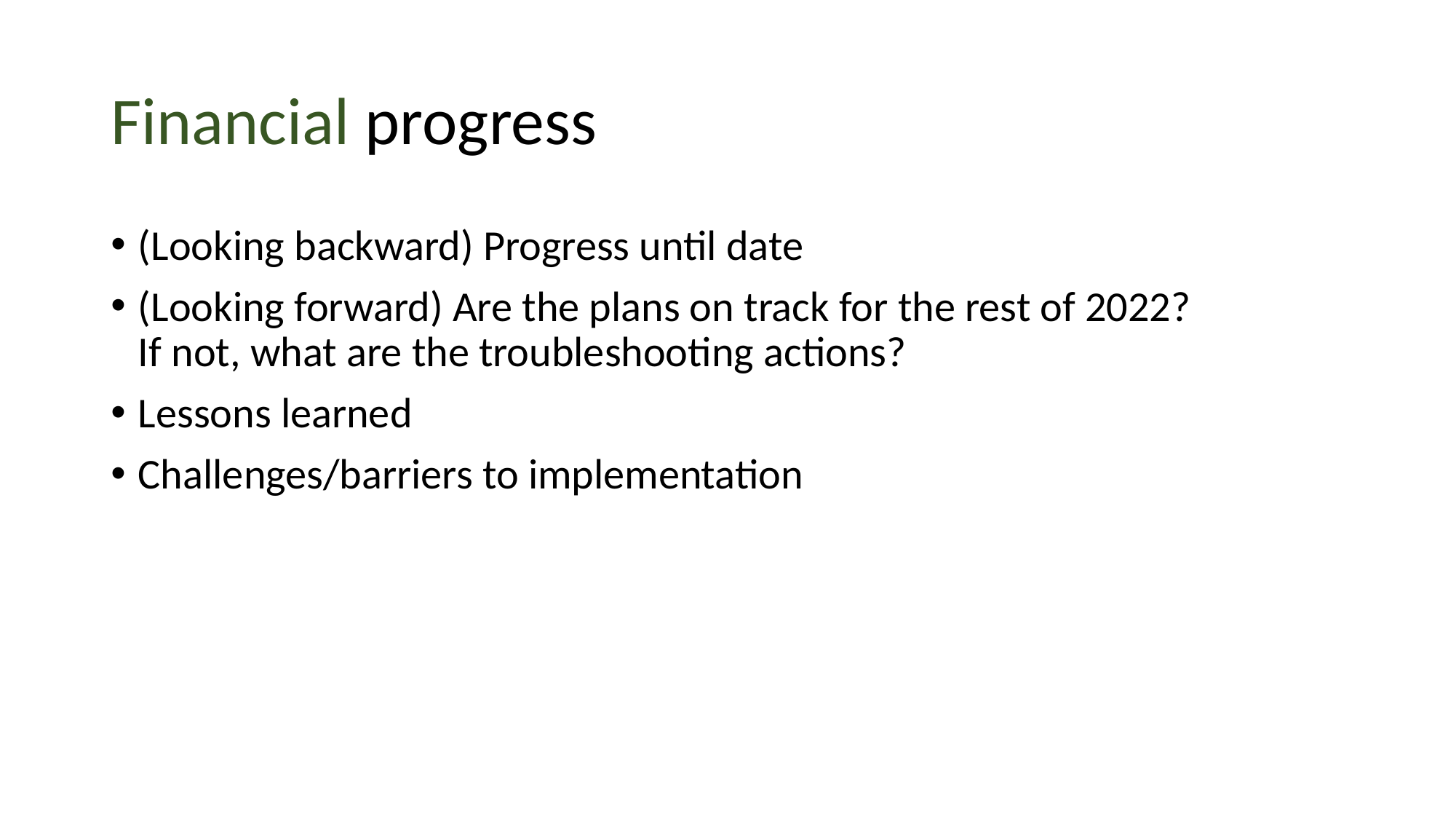

# Financial progress
(Looking backward) Progress until date
(Looking forward) Are the plans on track for the rest of 2022?
If not, what are the troubleshooting actions?
Lessons learned
Challenges/barriers to implementation